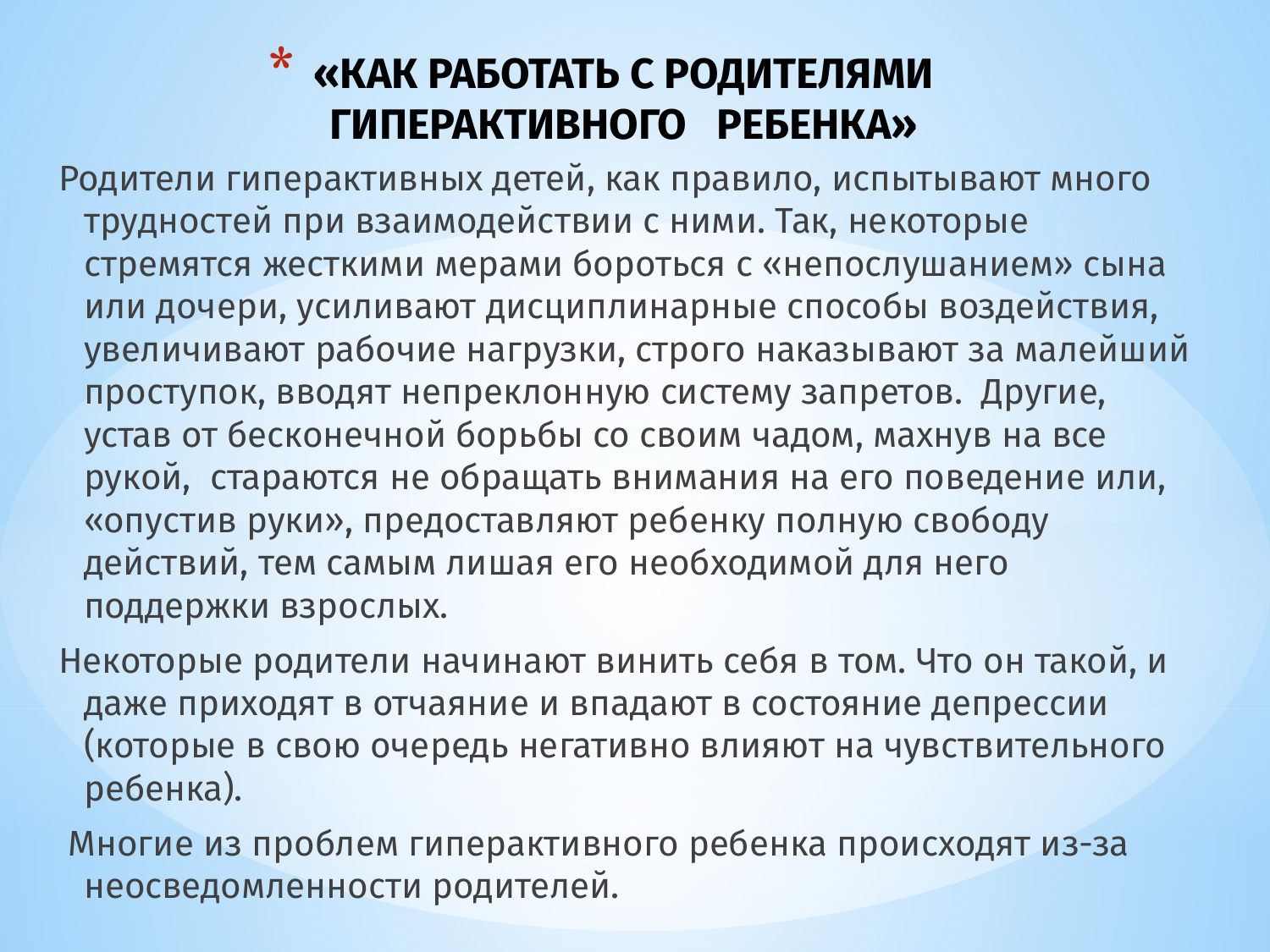

# «КАК РАБОТАТЬ С РОДИТЕЛЯМИ ГИПЕРАКТИВНОГО   РЕБЕНКА»
Родители гиперактивных детей, как правило, испытывают много трудностей при взаимодействии с ними. Так, некоторые стремятся жесткими мерами бороться с «непослушанием» сына или дочери, усиливают дисциплинарные способы воздействия, увеличивают рабочие нагрузки, строго наказывают за малейший проступок, вводят непреклонную систему запретов.  Другие, устав от бесконечной борьбы со своим чадом, махнув на все рукой,  стараются не обращать внимания на его поведение или, «опустив руки», предоставляют ребенку полную свободу действий, тем самым лишая его необходимой для него поддержки взрослых.
Некоторые родители начинают винить себя в том. Что он такой, и даже приходят в отчаяние и впадают в состояние депрессии (которые в свою очередь негативно влияют на чувствительного ребенка).
 Многие из проблем гиперактивного ребенка происходят из-за неосведомленности родителей.